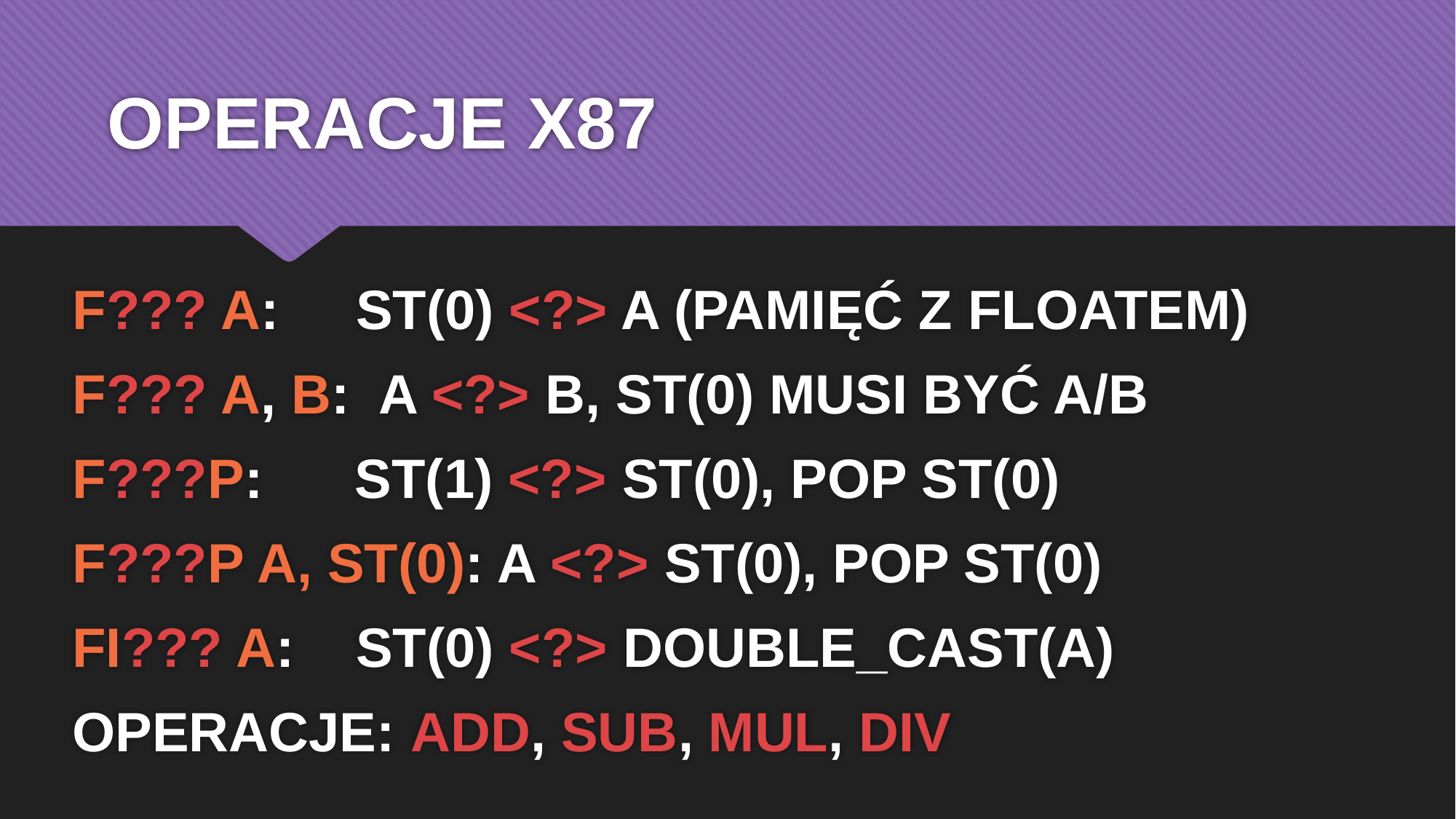

# OPERACJE X87
F??? A:     ST(0) <?> A (PAMIĘĆ Z FLOATEM)
F??? A, B:  A <?> B, ST(0) MUSI BYĆ A/B
F???P:      ST(1) <?> ST(0), POP ST(0)
F???P A, ST(0): A <?> ST(0), POP ST(0)
FI??? A:    ST(0) <?> DOUBLE_CAST(A)
OPERACJE: ADD, SUB, MUL, DIV